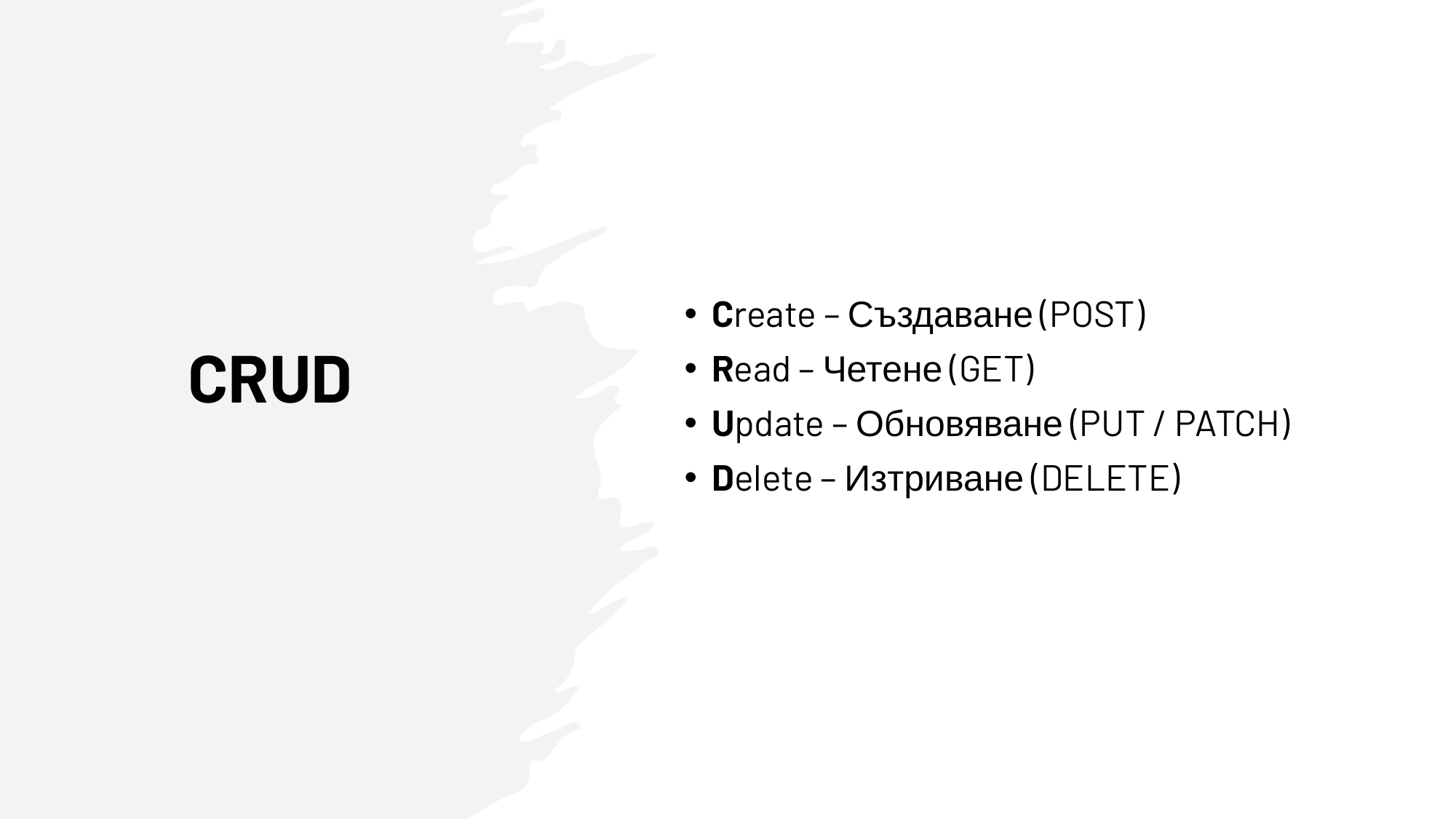

Create – Създаване (POST)
Read – Четене (GET)
Update – Обновяване (PUT / PATCH)
Delete – Изтриване (DELETE)

# CRUD